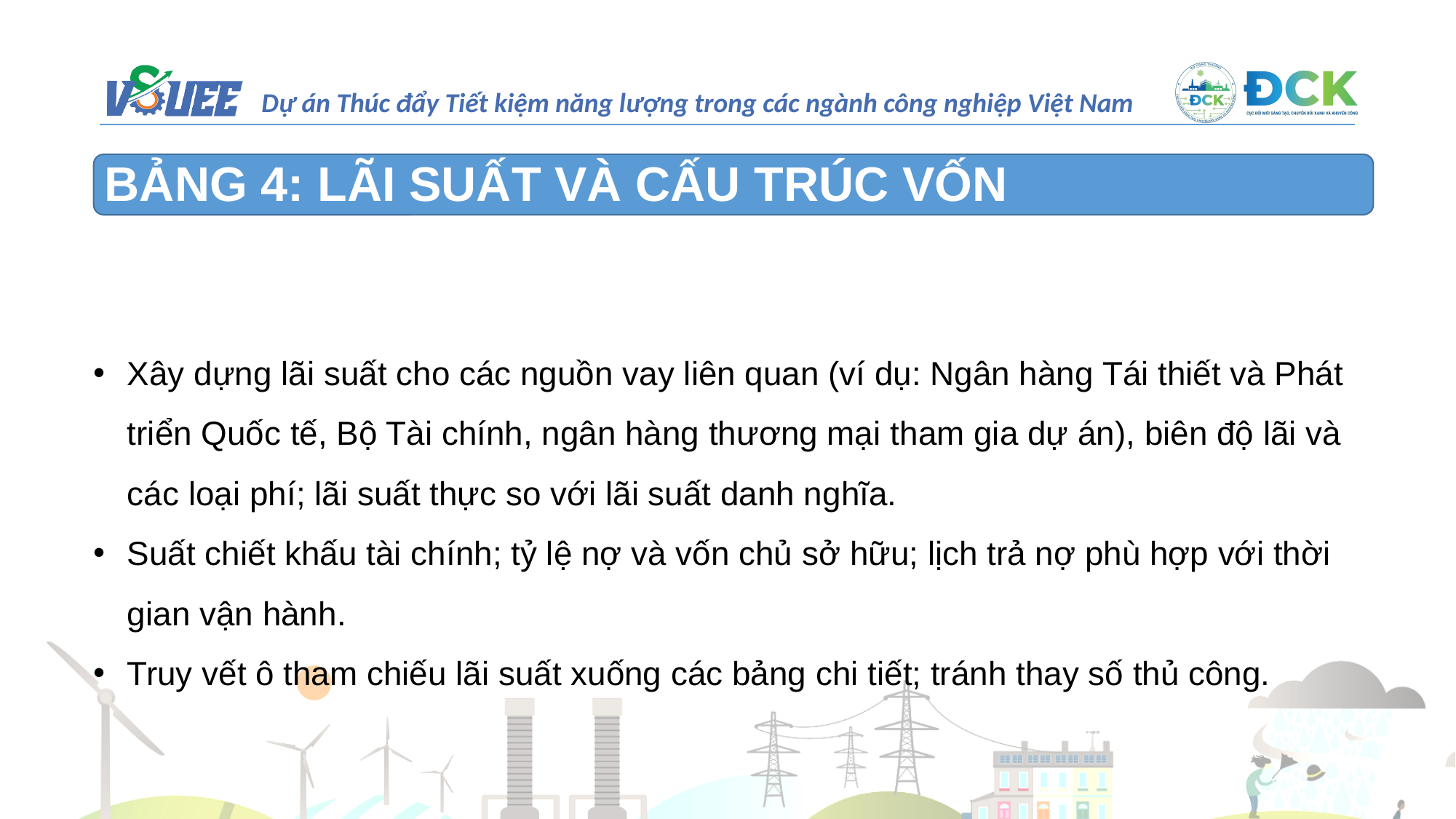

BẢNG 4: LÃI SUẤT VÀ CẤU TRÚC VỐN
Xây dựng lãi suất cho các nguồn vay liên quan (ví dụ: Ngân hàng Tái thiết và Phát triển Quốc tế, Bộ Tài chính, ngân hàng thương mại tham gia dự án), biên độ lãi và các loại phí; lãi suất thực so với lãi suất danh nghĩa.
Suất chiết khấu tài chính; tỷ lệ nợ và vốn chủ sở hữu; lịch trả nợ phù hợp với thời gian vận hành.
Truy vết ô tham chiếu lãi suất xuống các bảng chi tiết; tránh thay số thủ công.